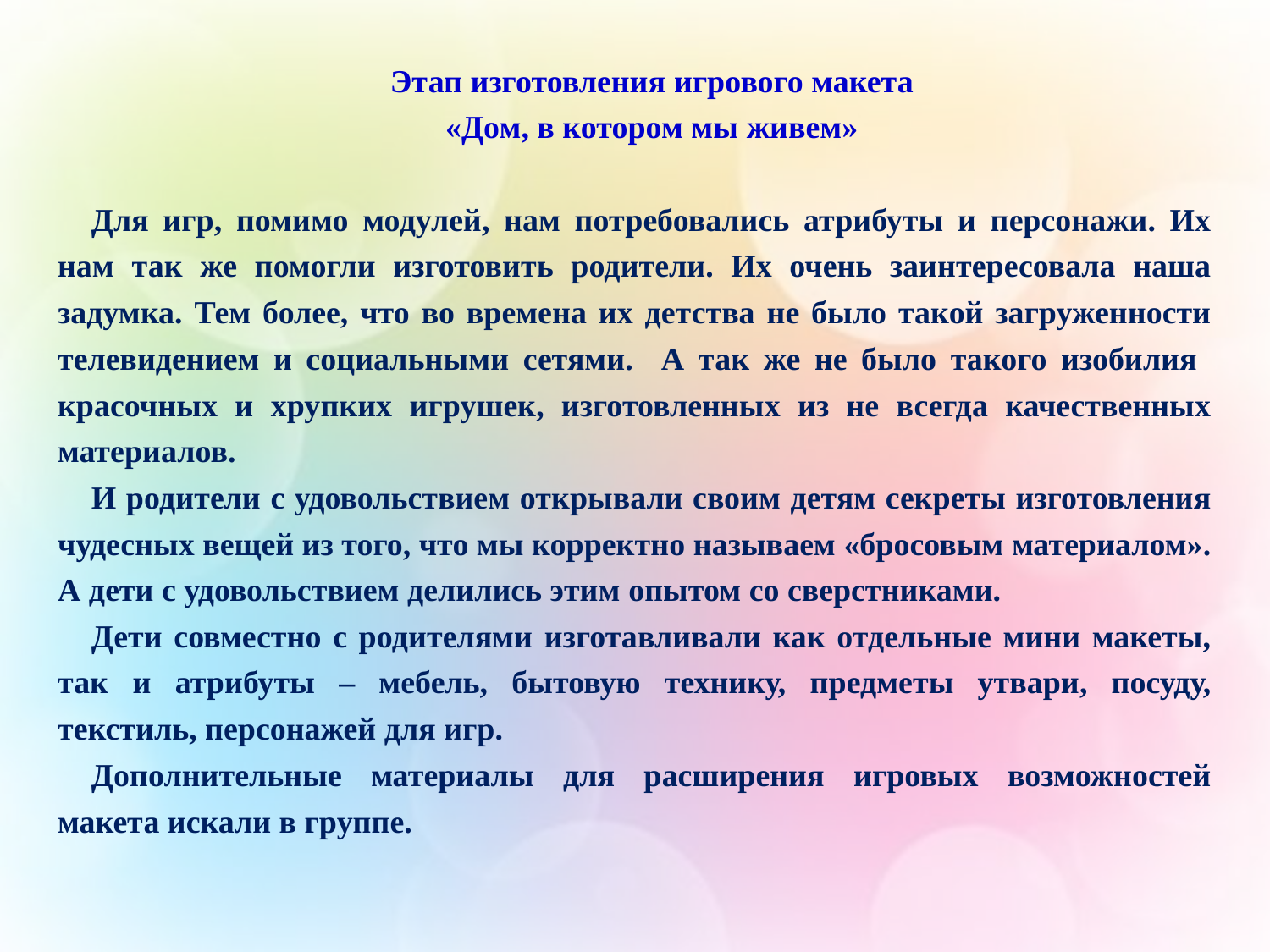

Этап изготовления игрового макета
«Дом, в котором мы живем»

Для игр, помимо модулей, нам потребовались атрибуты и персонажи. Их нам так же помогли изготовить родители. Их очень заинтересовала наша задумка. Тем более, что во времена их детства не было такой загруженности телевидением и социальными сетями.  А так же не было такого изобилия  красочных и хрупких игрушек, изготовленных из не всегда качественных материалов.
И родители с удовольствием открывали своим детям секреты изготовления чудесных вещей из того, что мы корректно называем «бросовым материалом». А дети с удовольствием делились этим опытом со сверстниками.
Дети совместно с родителями изготавливали как отдельные мини макеты, так и атрибуты – мебель, бытовую технику, предметы утвари, посуду, текстиль, персонажей для игр.
Дополнительные материалы для расширения игровых возможностей макета искали в группе.